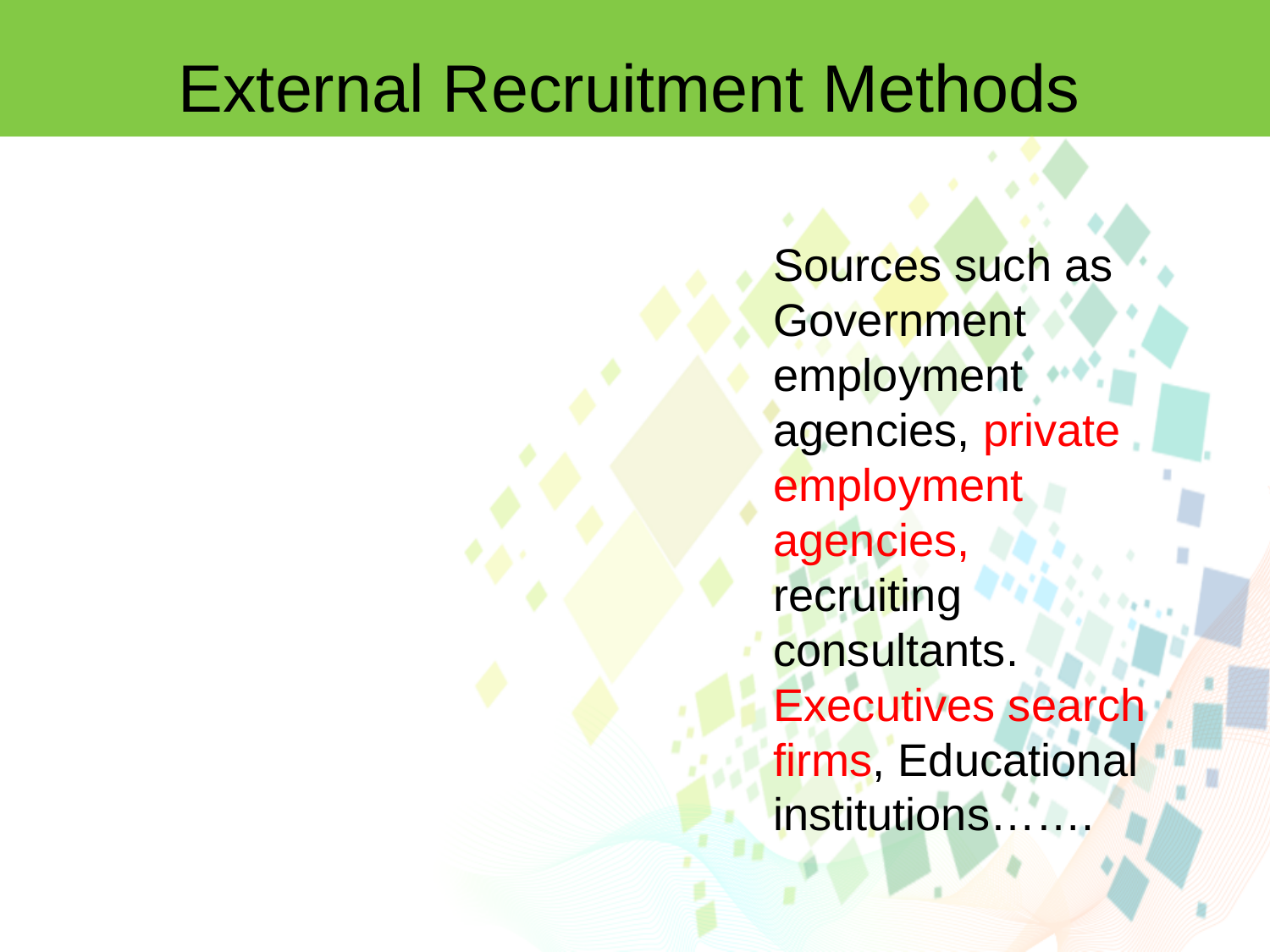

External Recruitment Methods
Sources such as Government employment agencies, private employment agencies, recruiting consultants. Executives search firms, Educational institutions…….